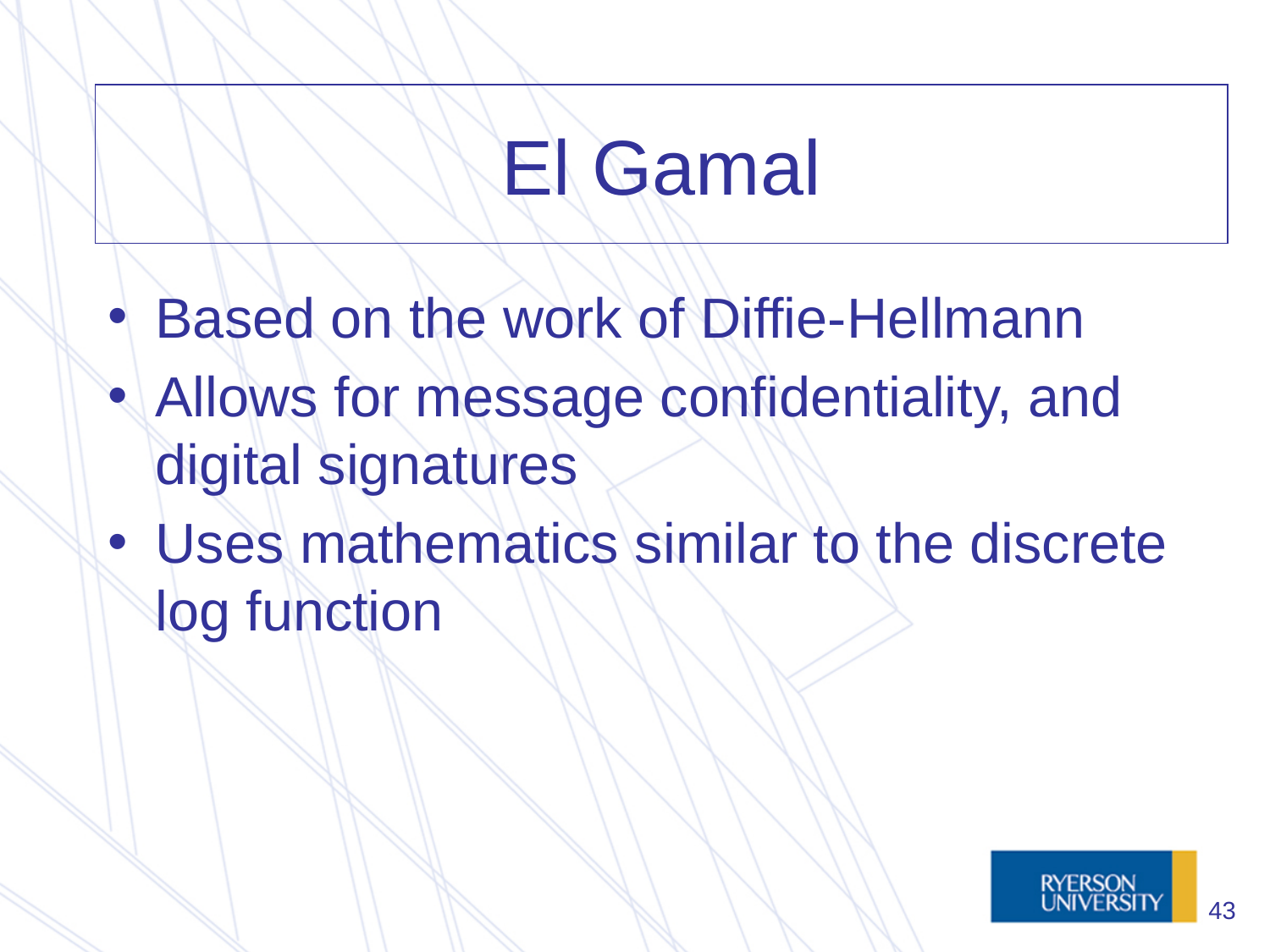

# El Gamal
Based on the work of Diffie-Hellmann
Allows for message confidentiality, and digital signatures
Uses mathematics similar to the discrete log function
43